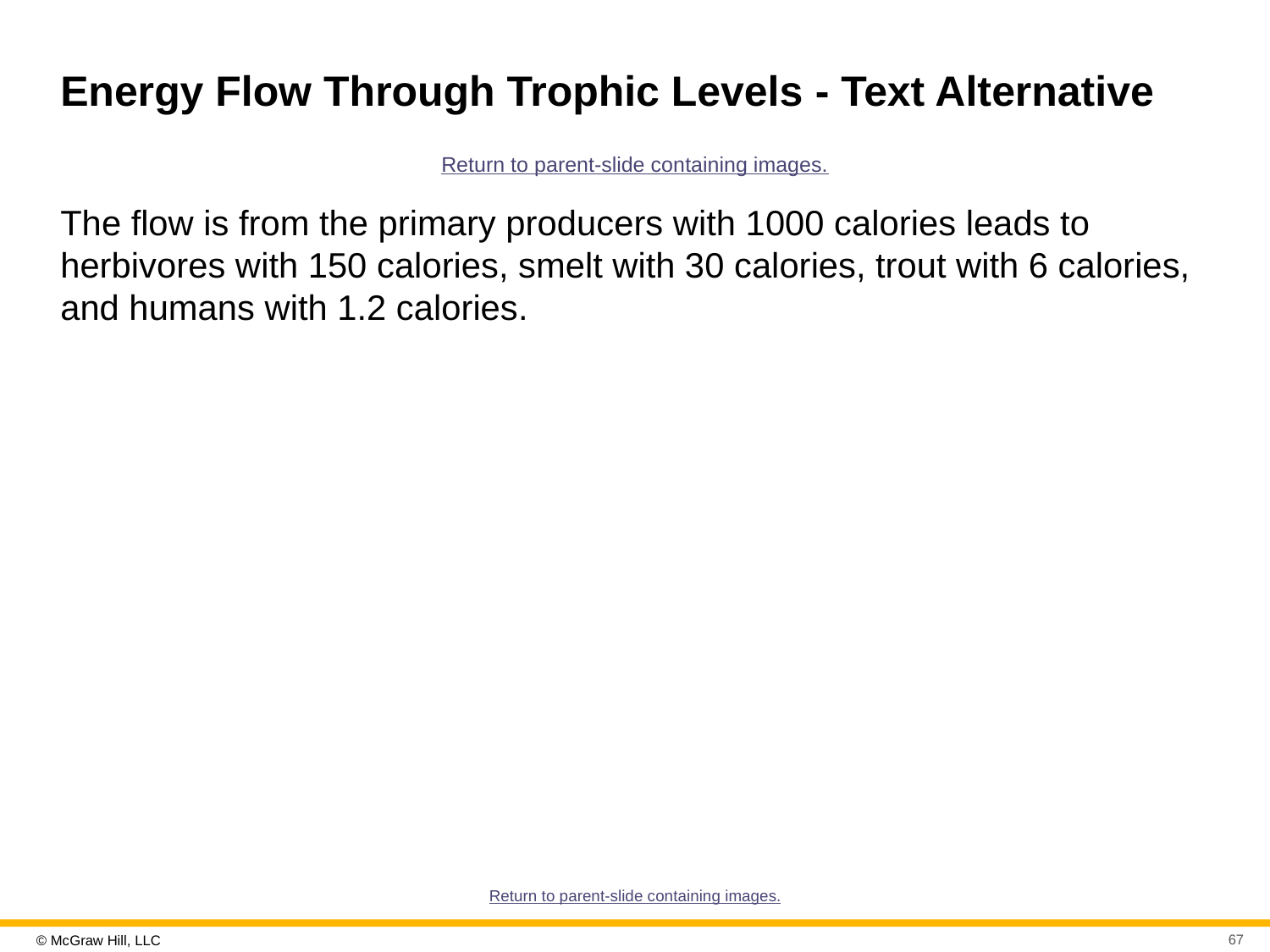

# Energy Flow Through Trophic Levels - Text Alternative
Return to parent-slide containing images.
The flow is from the primary producers with 1000 calories leads to herbivores with 150 calories, smelt with 30 calories, trout with 6 calories, and humans with 1.2 calories.
Return to parent-slide containing images.
67